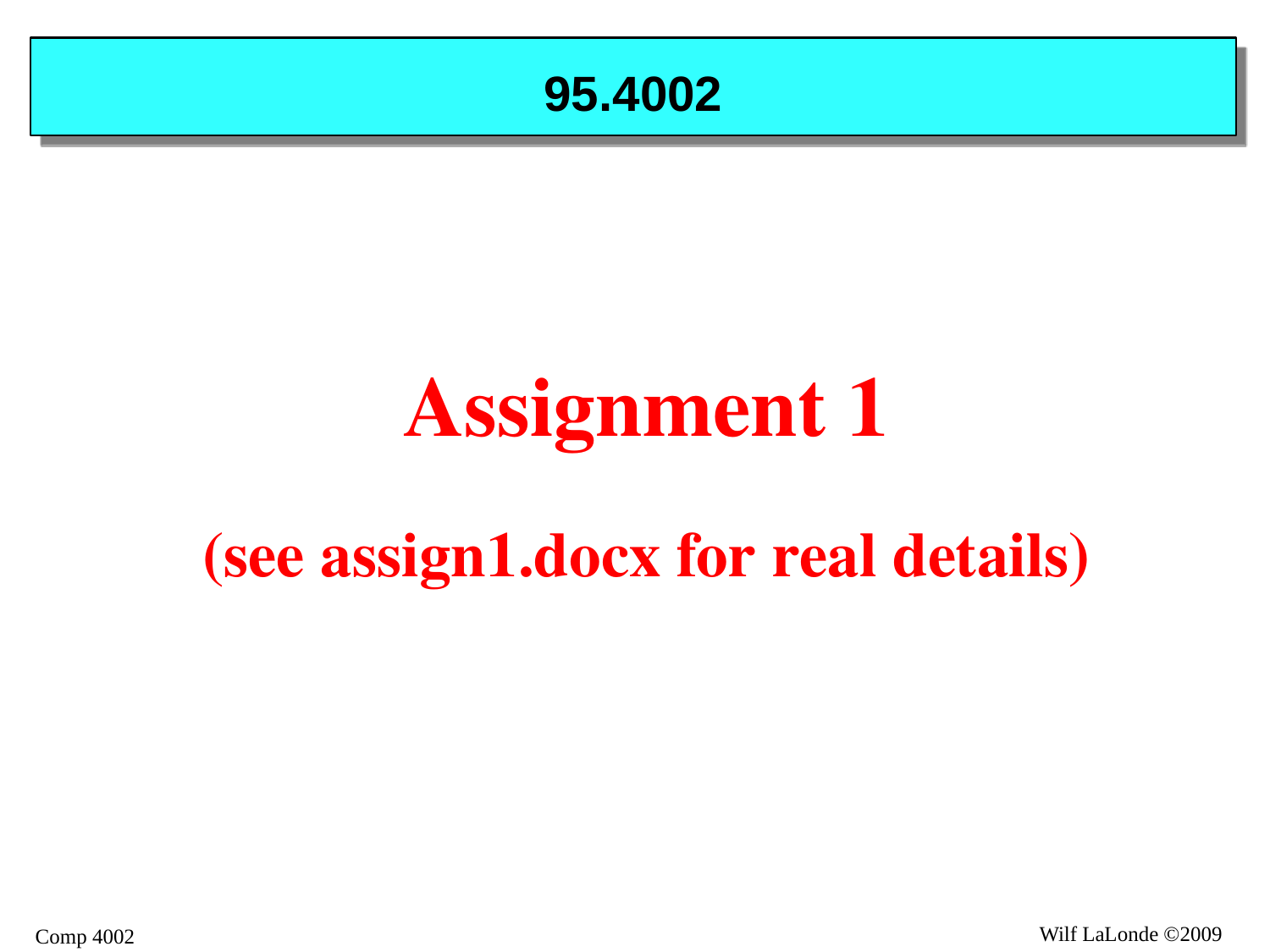

# 95.4002
Assignment 1
(see assign1.docx for real details)